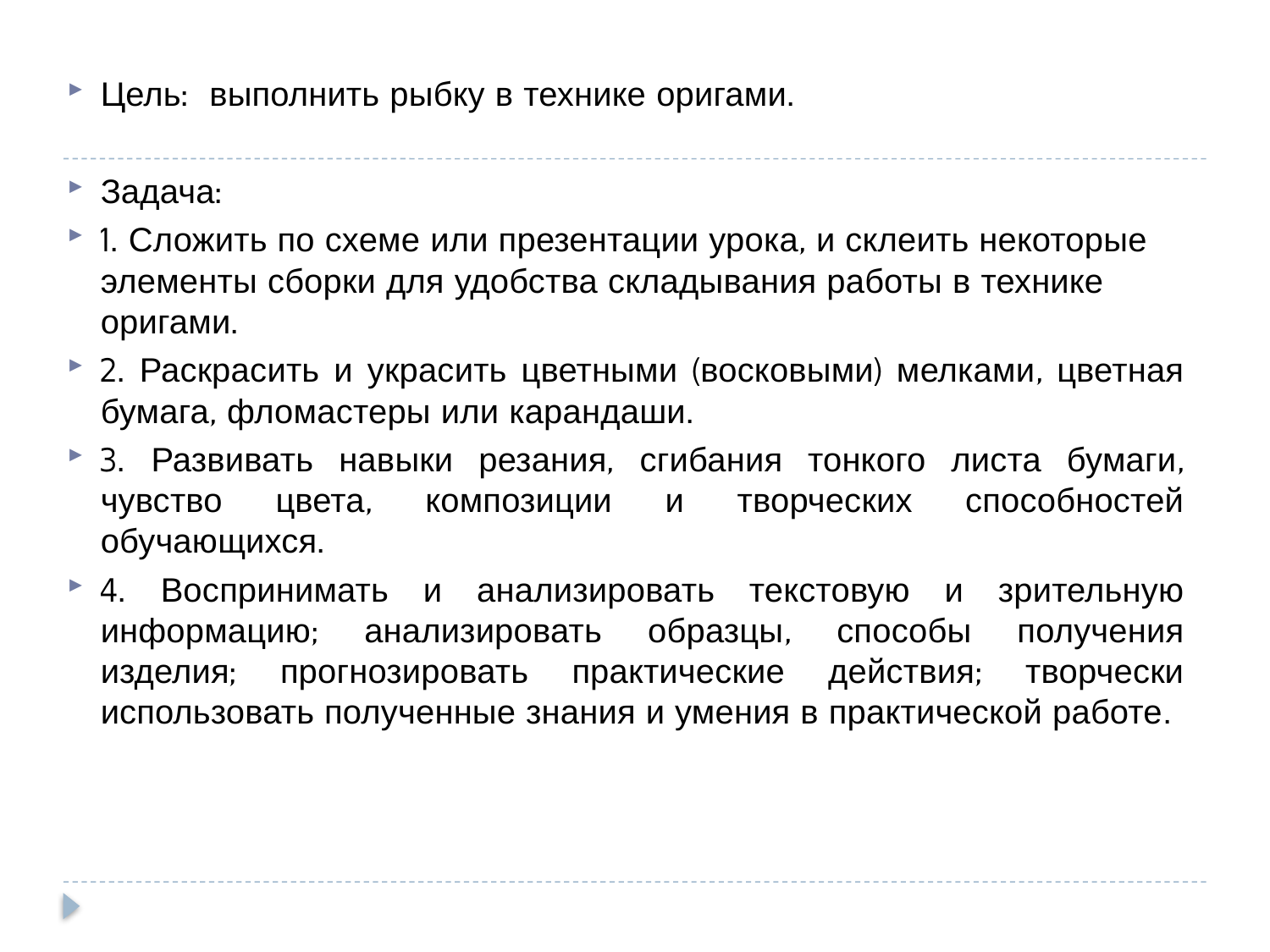

Цель:  выполнить рыбку в технике оригами.

Задача:
1. Сложить по схеме или презентации урока, и склеить некоторые элементы сборки для удобства складывания работы в технике оригами.
2. Раскрасить и украсить цветными (восковыми) мелками, цветная бумага, фломастеры или карандаши.
3. Развивать навыки резания, сгибания тонкого листа бумаги, чувство цвета, композиции и творческих способностей обучающихся.
4. Воспринимать и анализировать текстовую и зрительную информацию; анализировать образцы, способы получения изделия; прогнозировать практические действия; творчески использовать полученные знания и умения в практической работе.